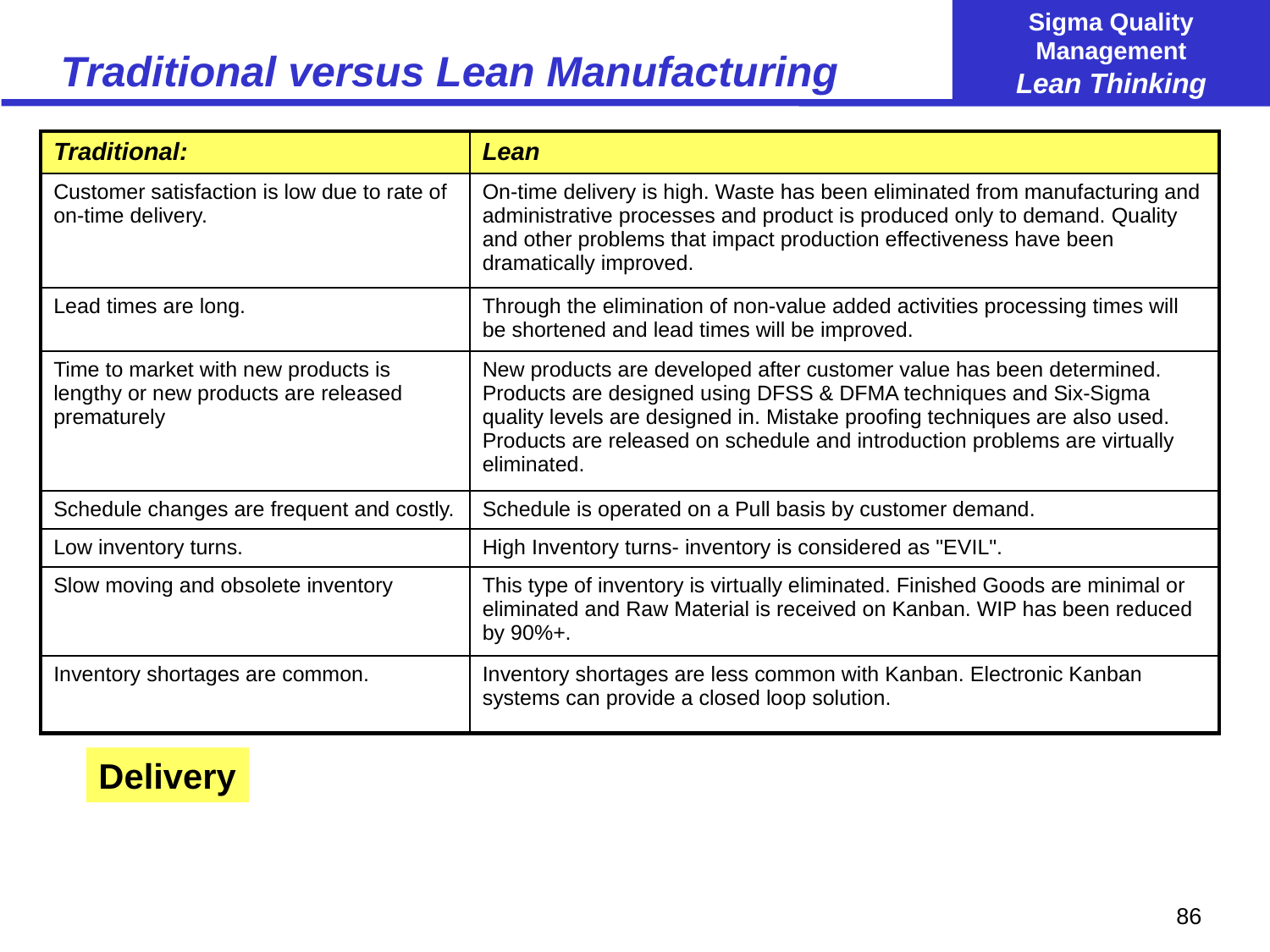

# Traditional versus Lean Manufacturing
| Traditional: | Lean |
| --- | --- |
| Customer satisfaction is low due to rate of on-time delivery. | On-time delivery is high. Waste has been eliminated from manufacturing and administrative processes and product is produced only to demand. Quality and other problems that impact production effectiveness have been dramatically improved. |
| Lead times are long. | Through the elimination of non-value added activities processing times will be shortened and lead times will be improved. |
| Time to market with new products is lengthy or new products are released prematurely | New products are developed after customer value has been determined. Products are designed using DFSS & DFMA techniques and Six-Sigma quality levels are designed in. Mistake proofing techniques are also used. Products are released on schedule and introduction problems are virtually eliminated. |
| Schedule changes are frequent and costly. | Schedule is operated on a Pull basis by customer demand. |
| Low inventory turns. | High Inventory turns- inventory is considered as "EVIL". |
| Slow moving and obsolete inventory | This type of inventory is virtually eliminated. Finished Goods are minimal or eliminated and Raw Material is received on Kanban. WIP has been reduced by 90%+. |
| Inventory shortages are common. | Inventory shortages are less common with Kanban. Electronic Kanban systems can provide a closed loop solution. |
Delivery